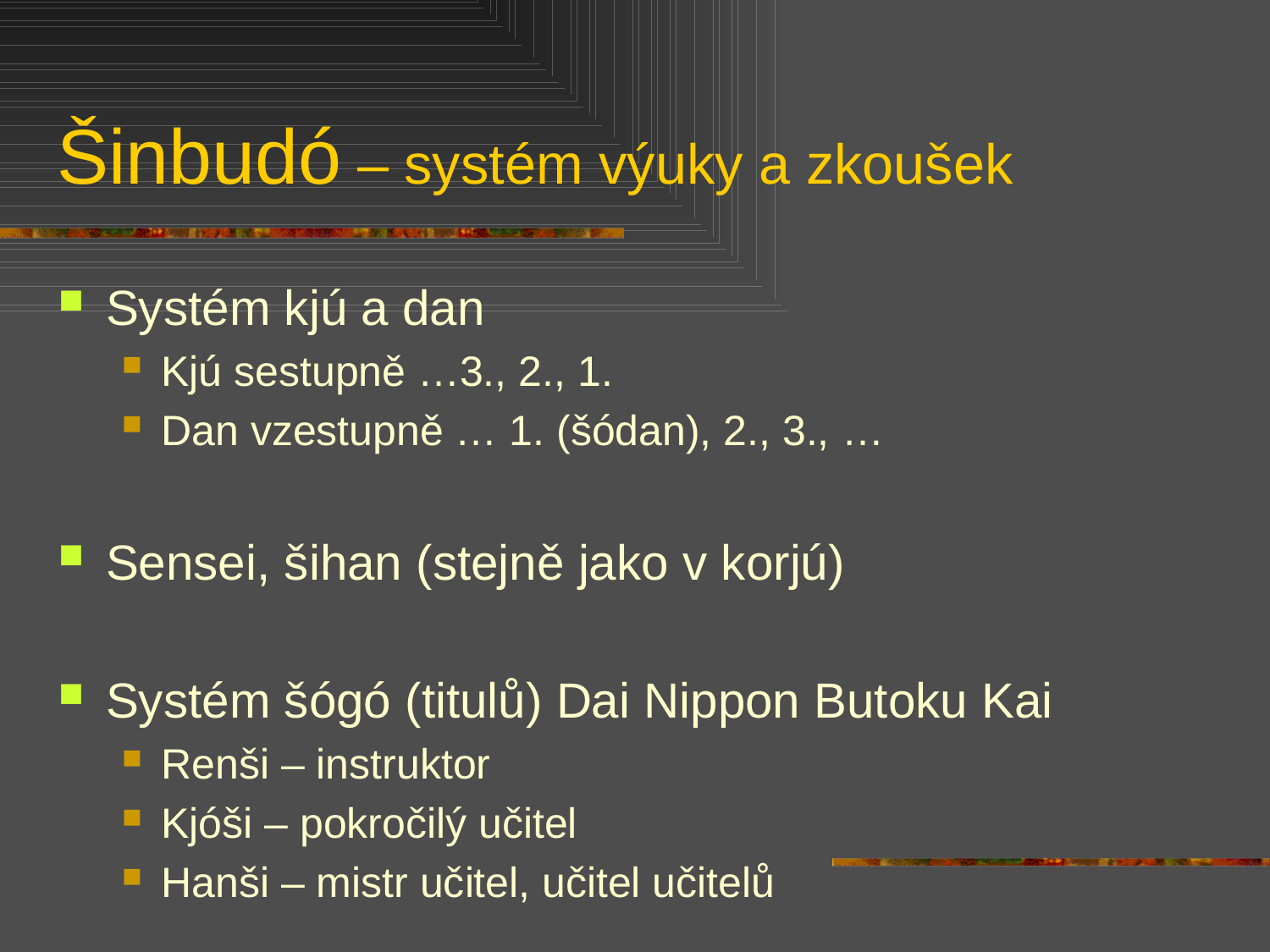

# Šinbudó – systém výuky a zkoušek
Systém kjú a dan
Kjú sestupně …3., 2., 1.
Dan vzestupně … 1. (šódan), 2., 3., …

Sensei, šihan (stejně jako v korjú)

Systém šógó (titulů) Dai Nippon Butoku Kai
Renši – instruktor
Kjóši – pokročilý učitel
Hanši – mistr učitel, učitel učitelů